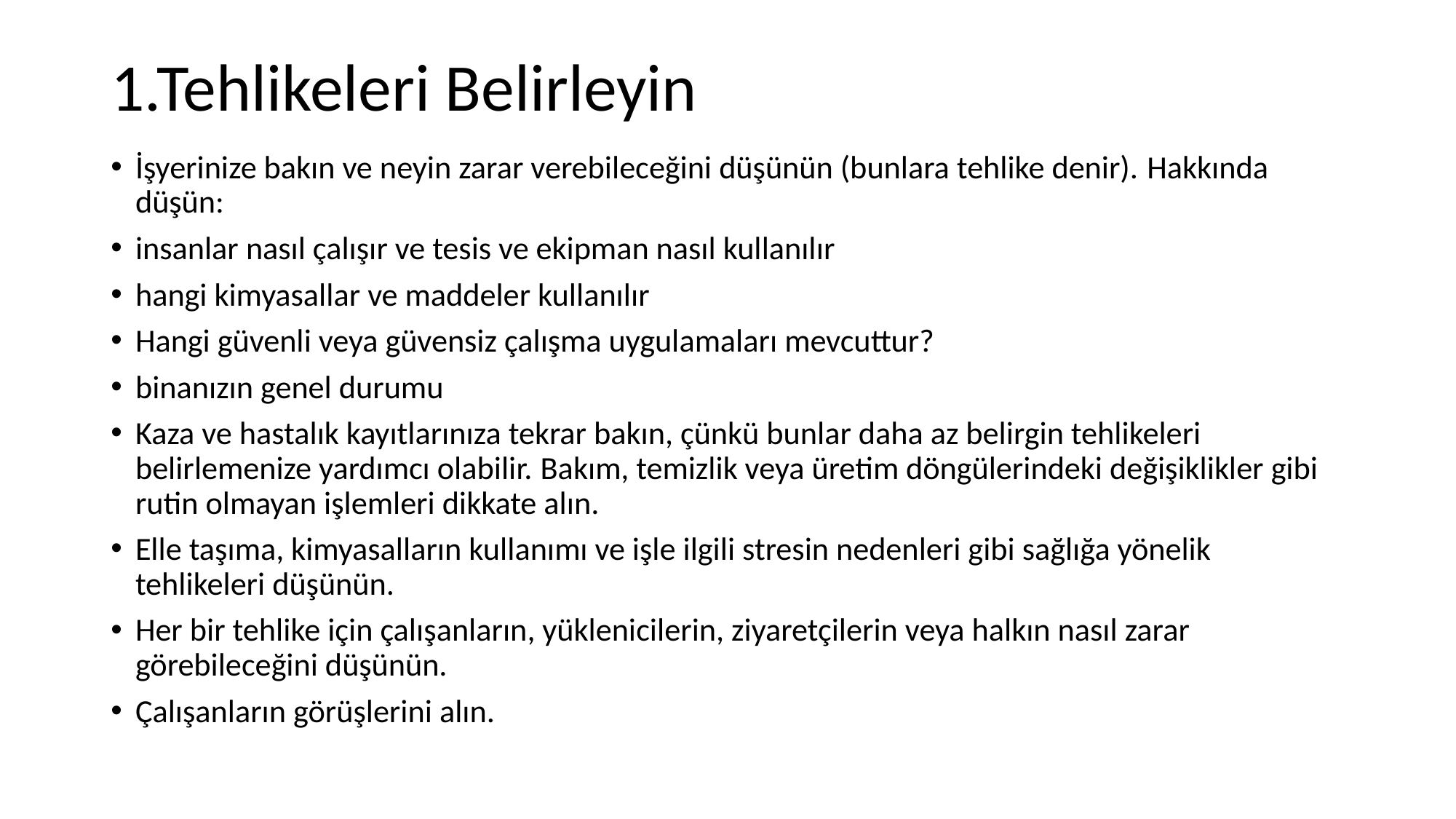

# 1.Tehlikeleri Belirleyin
İşyerinize bakın ve neyin zarar verebileceğini düşünün (bunlara tehlike denir). Hakkında düşün:
insanlar nasıl çalışır ve tesis ve ekipman nasıl kullanılır
hangi kimyasallar ve maddeler kullanılır
Hangi güvenli veya güvensiz çalışma uygulamaları mevcuttur?
binanızın genel durumu
Kaza ve hastalık kayıtlarınıza tekrar bakın, çünkü bunlar daha az belirgin tehlikeleri belirlemenize yardımcı olabilir. Bakım, temizlik veya üretim döngülerindeki değişiklikler gibi rutin olmayan işlemleri dikkate alın.
Elle taşıma, kimyasalların kullanımı ve işle ilgili stresin nedenleri gibi sağlığa yönelik tehlikeleri düşünün.
Her bir tehlike için çalışanların, yüklenicilerin, ziyaretçilerin veya halkın nasıl zarar görebileceğini düşünün.
Çalışanların görüşlerini alın.